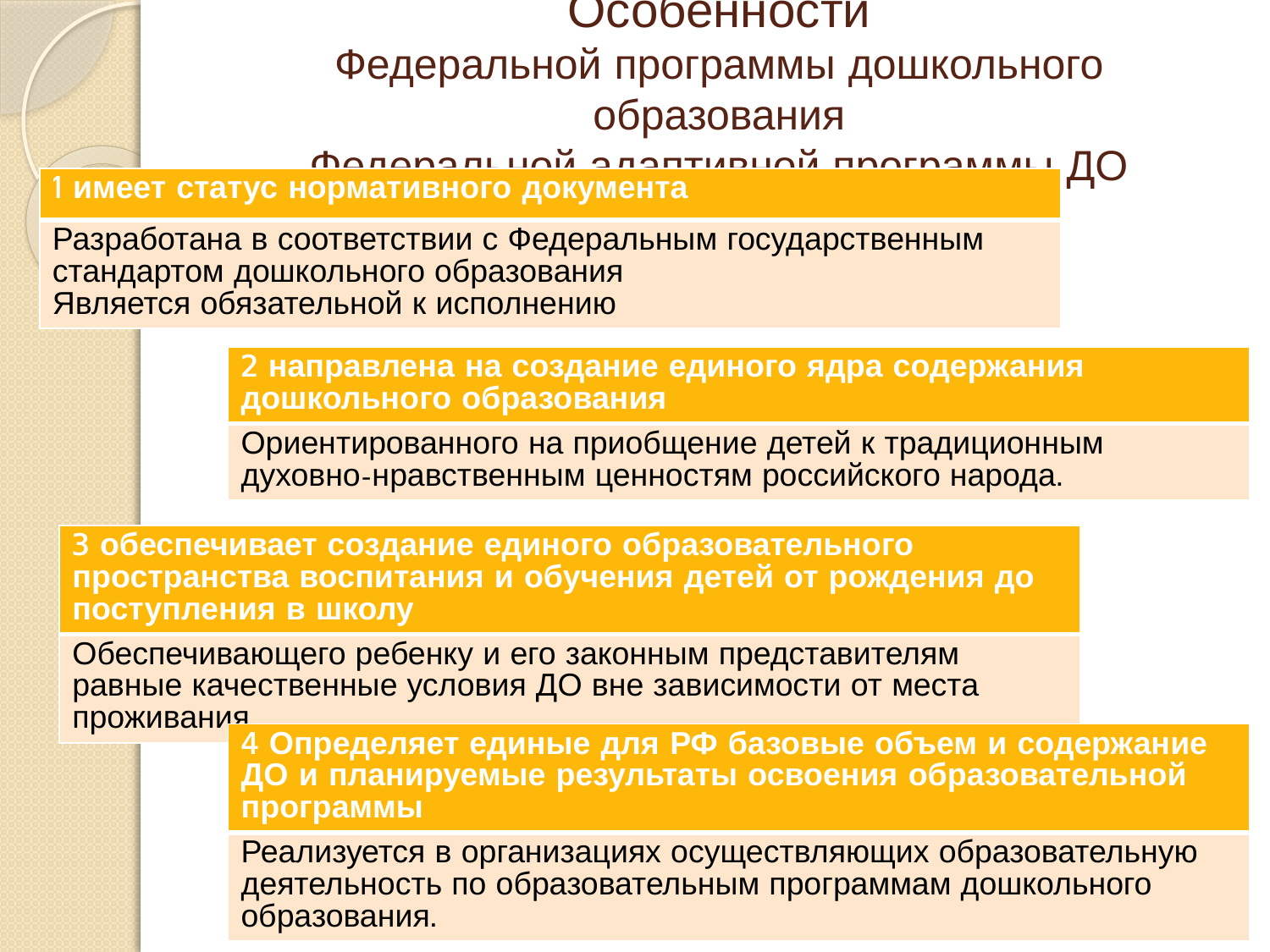

# Особенности Федеральной программы дошкольного образования Федеральной адаптивной программы ДО
| 1 имеет статус нормативного документа |
| --- |
| Разработана в соответствии с Федеральным государственным стандартом дошкольного образования Является обязательной к исполнению |
| 2 направлена на создание единого ядра содержания дошкольного образования |
| --- |
| Ориентированного на приобщение детей к традиционным духовно-нравственным ценностям российского народа. |
| 3 обеспечивает создание единого образовательного пространства воспитания и обучения детей от рождения до поступления в школу |
| --- |
| Обеспечивающего ребенку и его законным представителям равные качественные условия ДО вне зависимости от места проживания |
| 4 Определяет единые для РФ базовые объем и содержание ДО и планируемые результаты освоения образовательной программы |
| --- |
| Реализуется в организациях осуществляющих образовательную деятельность по образовательным программам дошкольного образования. |